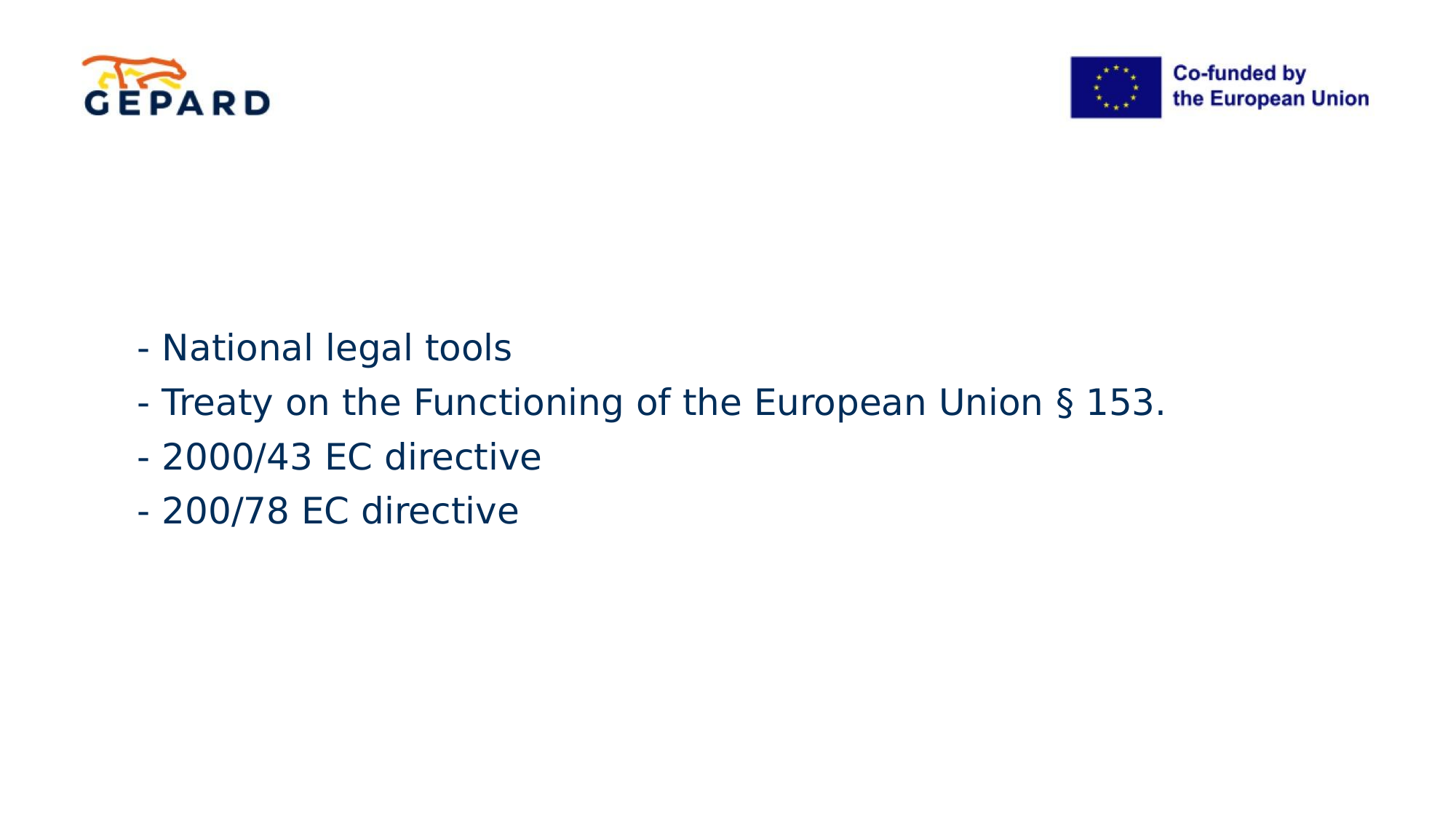

#
- National legal tools
- Treaty on the Functioning of the European Union § 153.
- 2000/43 EC directive
- 200/78 EC directive